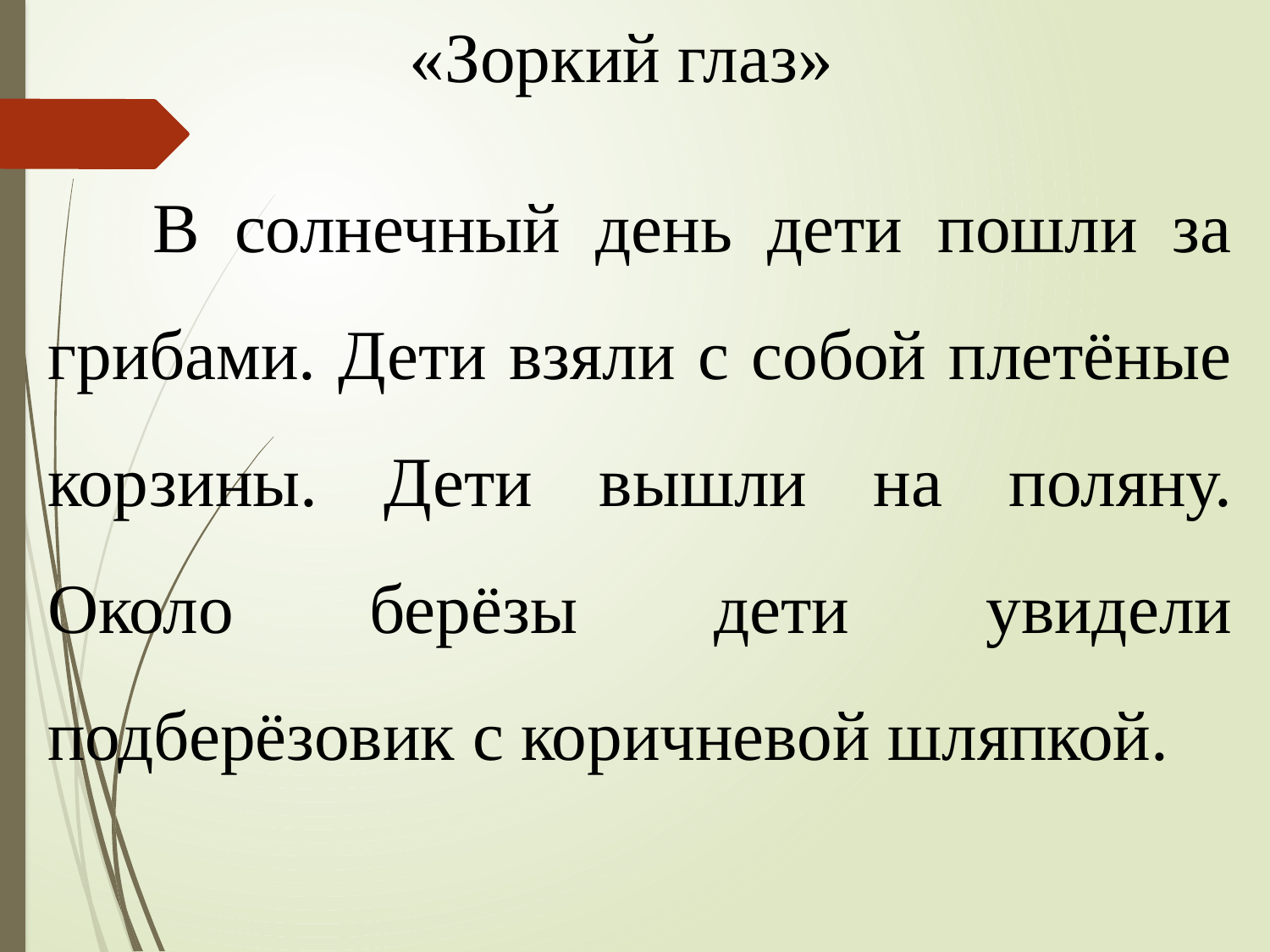

«Зоркий глаз»
   В солнечный день дети пошли за грибами. Дети взяли с собой плетёные корзины. Дети вышли на поляну. Около берёзы дети увидели подберёзовик с коричневой шляпкой.